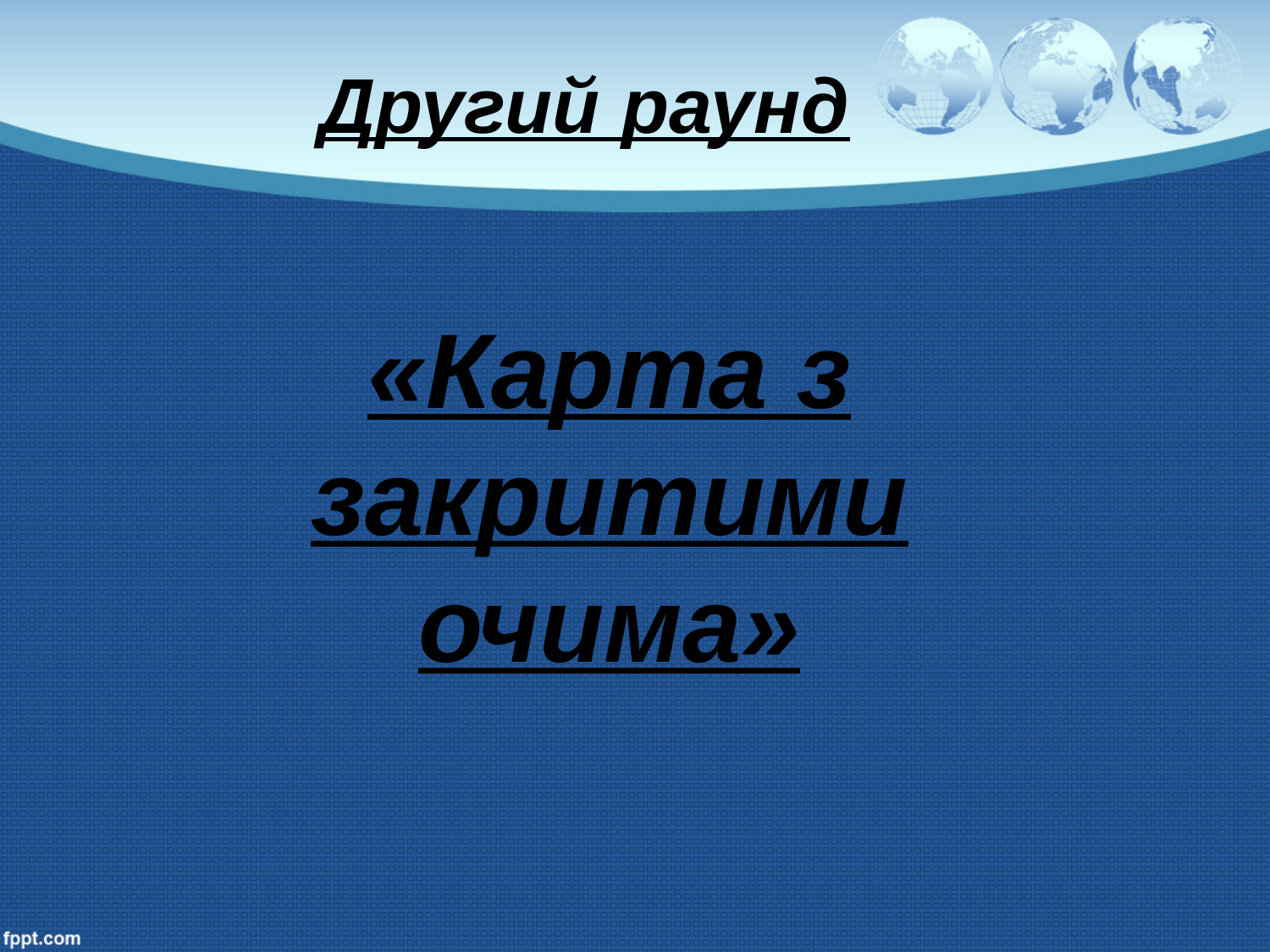

# Другий раунд
«Карта з закритими очима»